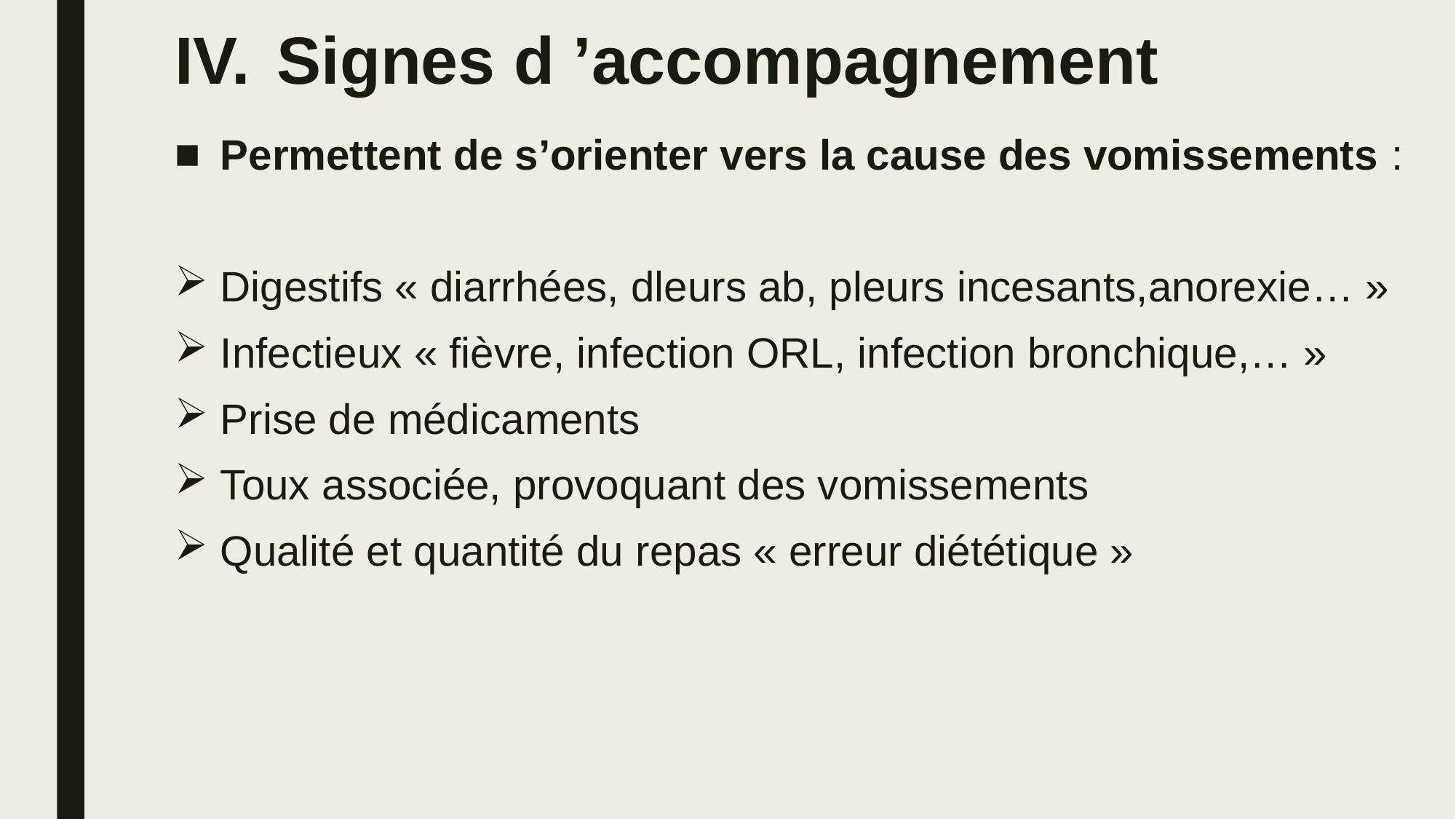

# Signes d ’accompagnement
Permettent de s’orienter vers la cause des vomissements :

Digestifs « diarrhées, dleurs ab, pleurs incesants,anorexie… »
Infectieux « fièvre, infection ORL, infection bronchique,… »
Prise de médicaments
Toux associée, provoquant des vomissements
Qualité et quantité du repas « erreur diététique »